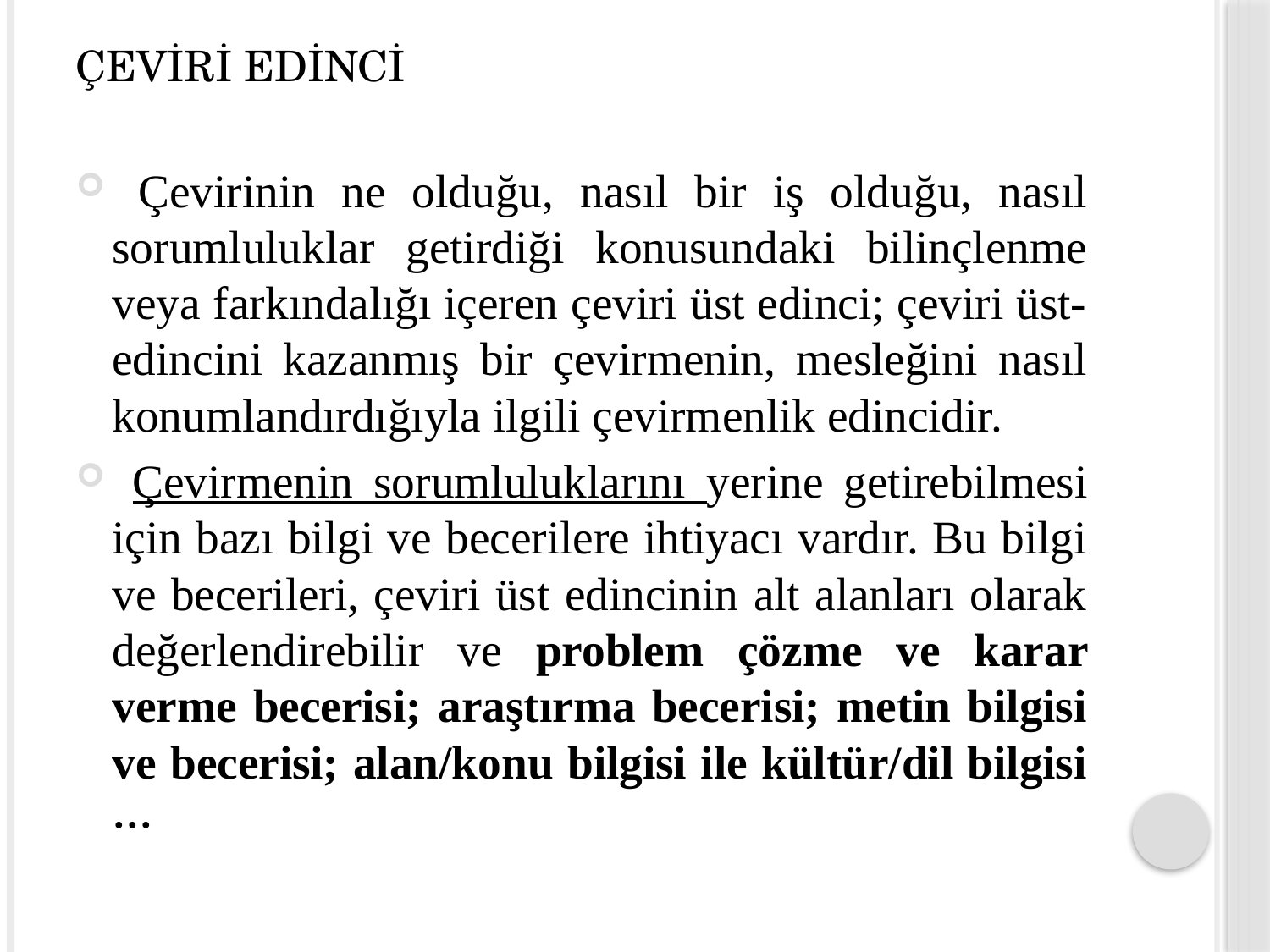

# ÇEVİRİ EDİNCİ

 Çevirinin ne olduğu, nasıl bir iş olduğu, nasıl sorumluluklar getirdiği konusundaki bilinçlenme veya farkındalığı içeren çeviri üst edinci; çeviri üst-edincini kazanmış bir çevirmenin, mesleğini nasıl konumlandırdığıyla ilgili çevirmenlik edincidir.
 Çevirmenin sorumluluklarını yerine getirebilmesi için bazı bilgi ve becerilere ihtiyacı vardır. Bu bilgi ve becerileri, çeviri üst edincinin alt alanları olarak değerlendirebilir ve problem çözme ve karar verme becerisi; araştırma becerisi; metin bilgisi ve becerisi; alan/konu bilgisi ile kültür/dil bilgisi …